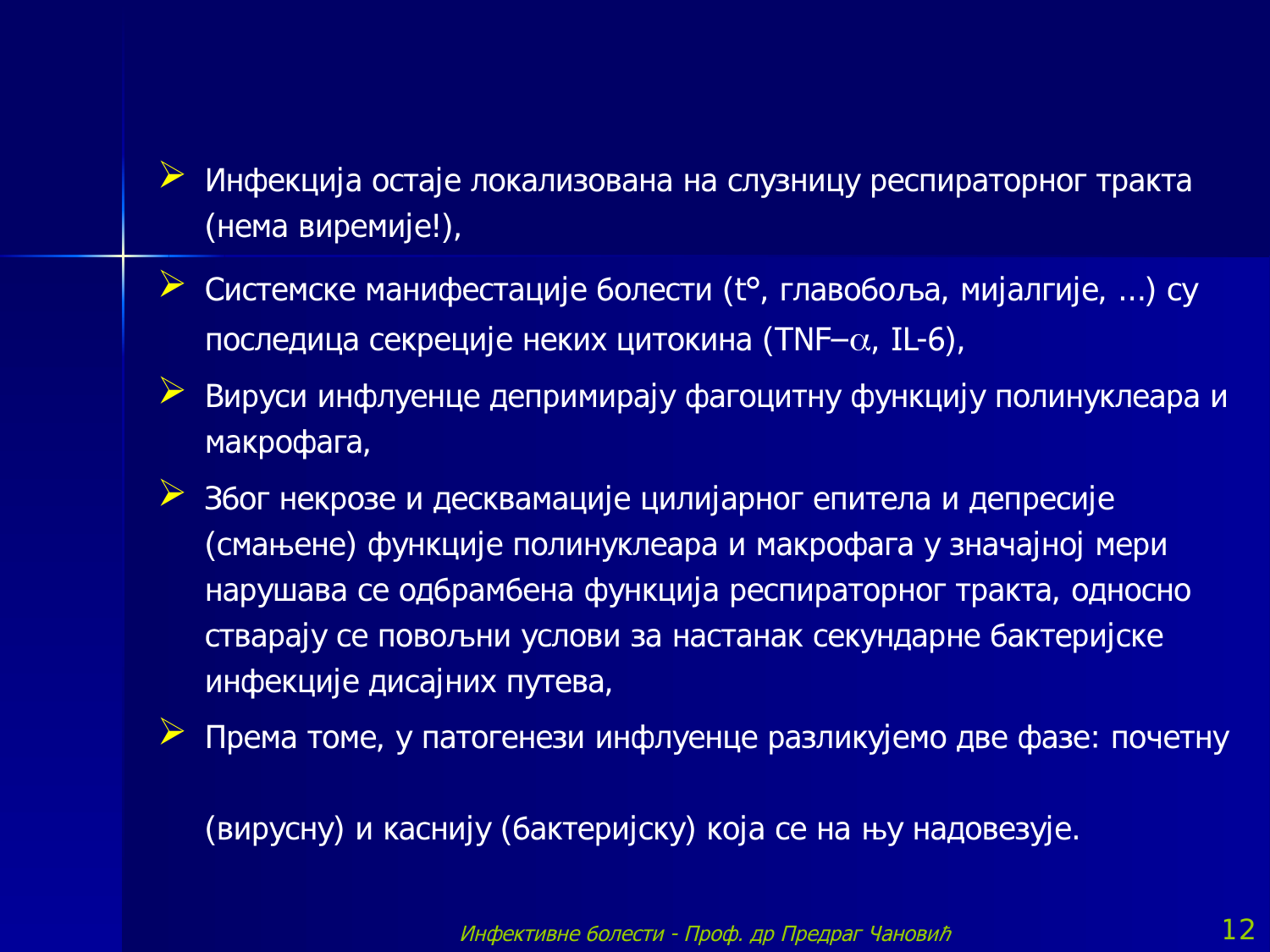

Инфекција остаје локализована на слузницу респираторног тракта
(нема виремије!),
Системске манифестације болести (t°, главобоља, мијалгије, ...) су последица секреције неких цитокина (TNF–α, IL-6),
Вируси инфлуенце депримирају фагоцитну функцију полинуклеара и макрофага,
Због некрозе и десквамације цилијарног епитела и депресије (смањене) функције полинуклеара и макрофага у значајној мери нарушава се одбрамбена функција респираторног тракта, односно стварају се повољни услови за настанак секундарне бактеријске инфекције дисајних путева,
Према томе, у патогенези инфлуенце разликујемо две фазе: почетну
(вирусну) и каснију (бактеријску) која се на њу надовезује.
Инфективне болести - Проф. др Предраг Чановић
12